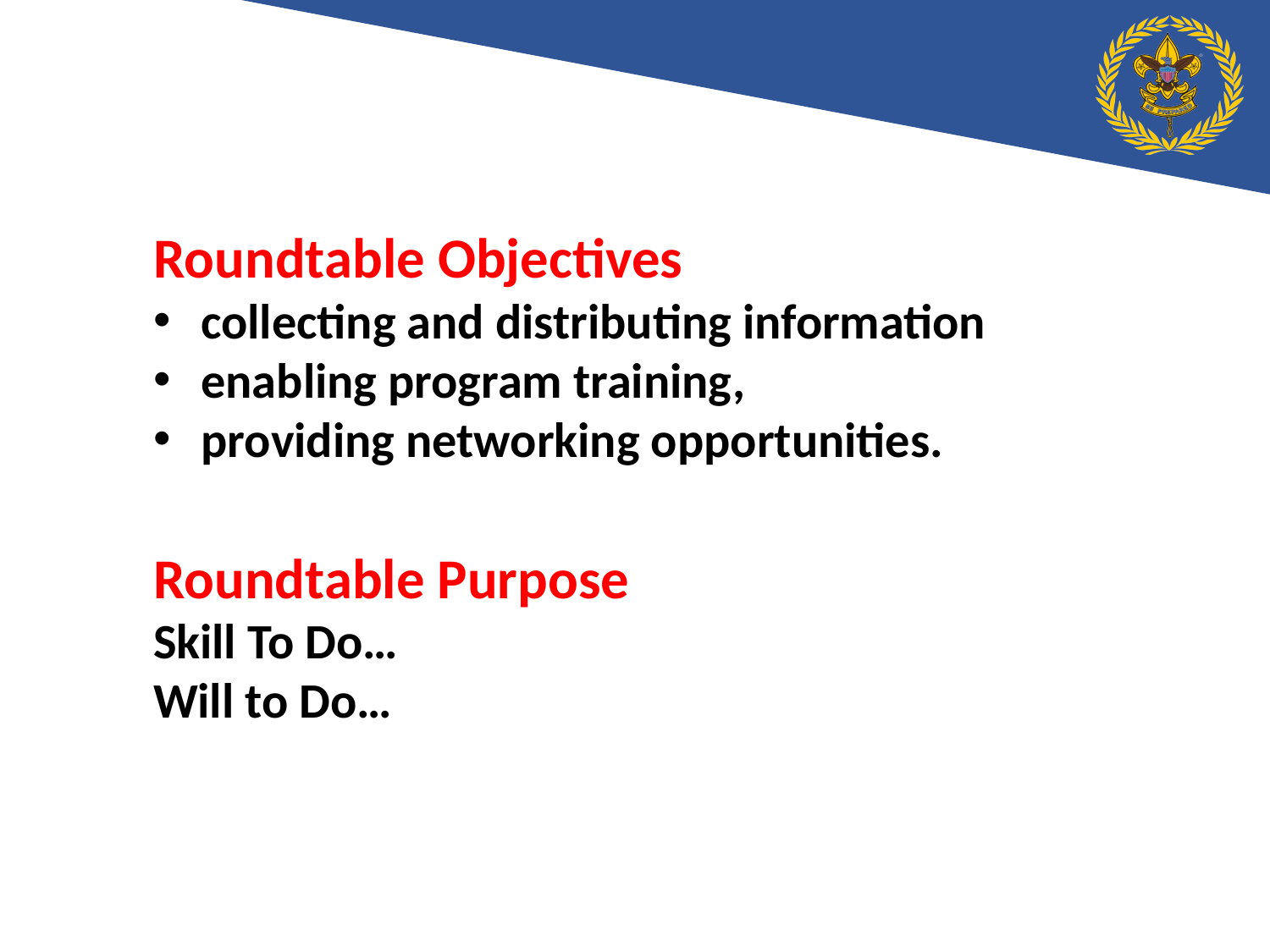

Roundtable Objectives
collecting and distributing information
enabling program training,
providing networking opportunities.
Roundtable Purpose
Skill To Do…
Will to Do…